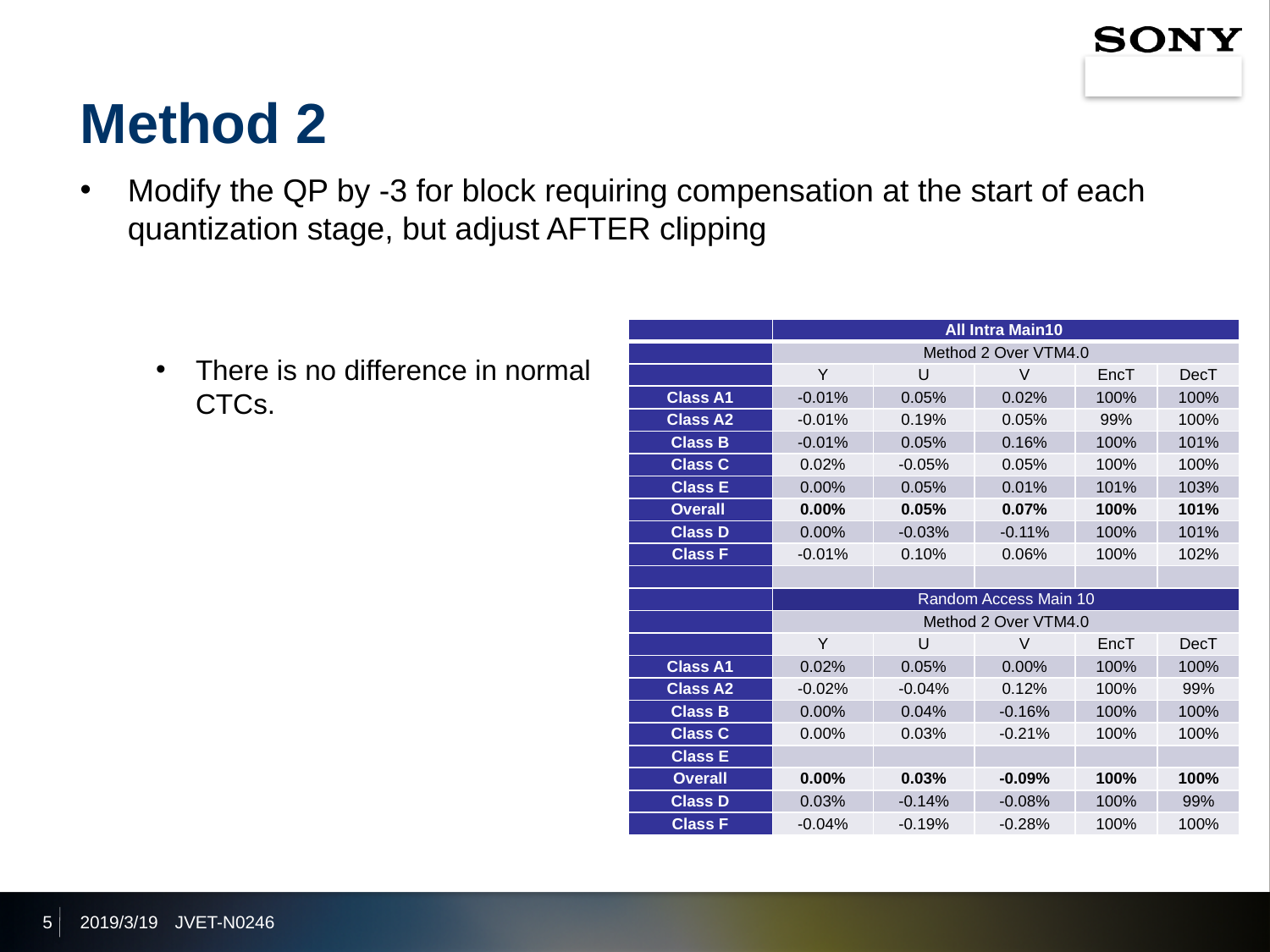

# Method 2
Modify the QP by -3 for block requiring compensation at the start of each quantization stage, but adjust AFTER clipping

There is no difference in normal CTCs.

|  | All Intra Main10 |  |  |  |  |
| --- | --- | --- | --- | --- | --- |
|  | Method 2 Over VTM4.0 |  |  |  |  |
|  | Y | U | V | EncT | DecT |
| Class A1 | -0.01% | 0.05% | 0.02% | 100% | 100% |
| Class A2 | -0.01% | 0.19% | 0.05% | 99% | 100% |
| Class B | -0.01% | 0.05% | 0.16% | 100% | 101% |
| Class C | 0.02% | -0.05% | 0.05% | 100% | 100% |
| Class E | 0.00% | 0.05% | 0.01% | 101% | 103% |
| Overall | 0.00% | 0.05% | 0.07% | 100% | 101% |
| Class D | 0.00% | -0.03% | -0.11% | 100% | 101% |
| Class F | -0.01% | 0.10% | 0.06% | 100% | 102% |
|  |  |  |  |  |  |
|  | Random Access Main 10 |  |  |  |  |
|  | Method 2 Over VTM4.0 |  |  |  |  |
|  | Y | U | V | EncT | DecT |
| Class A1 | 0.02% | 0.05% | 0.00% | 100% | 100% |
| Class A2 | -0.02% | -0.04% | 0.12% | 100% | 99% |
| Class B | 0.00% | 0.04% | -0.16% | 100% | 100% |
| Class C | 0.00% | 0.03% | -0.21% | 100% | 100% |
| Class E |  |  |  |  |  |
| Overall | 0.00% | 0.03% | -0.09% | 100% | 100% |
| Class D | 0.03% | -0.14% | -0.08% | 100% | 99% |
| Class F | -0.04% | -0.19% | -0.28% | 100% | 100% |
5
2019/3/19
JVET-N0246